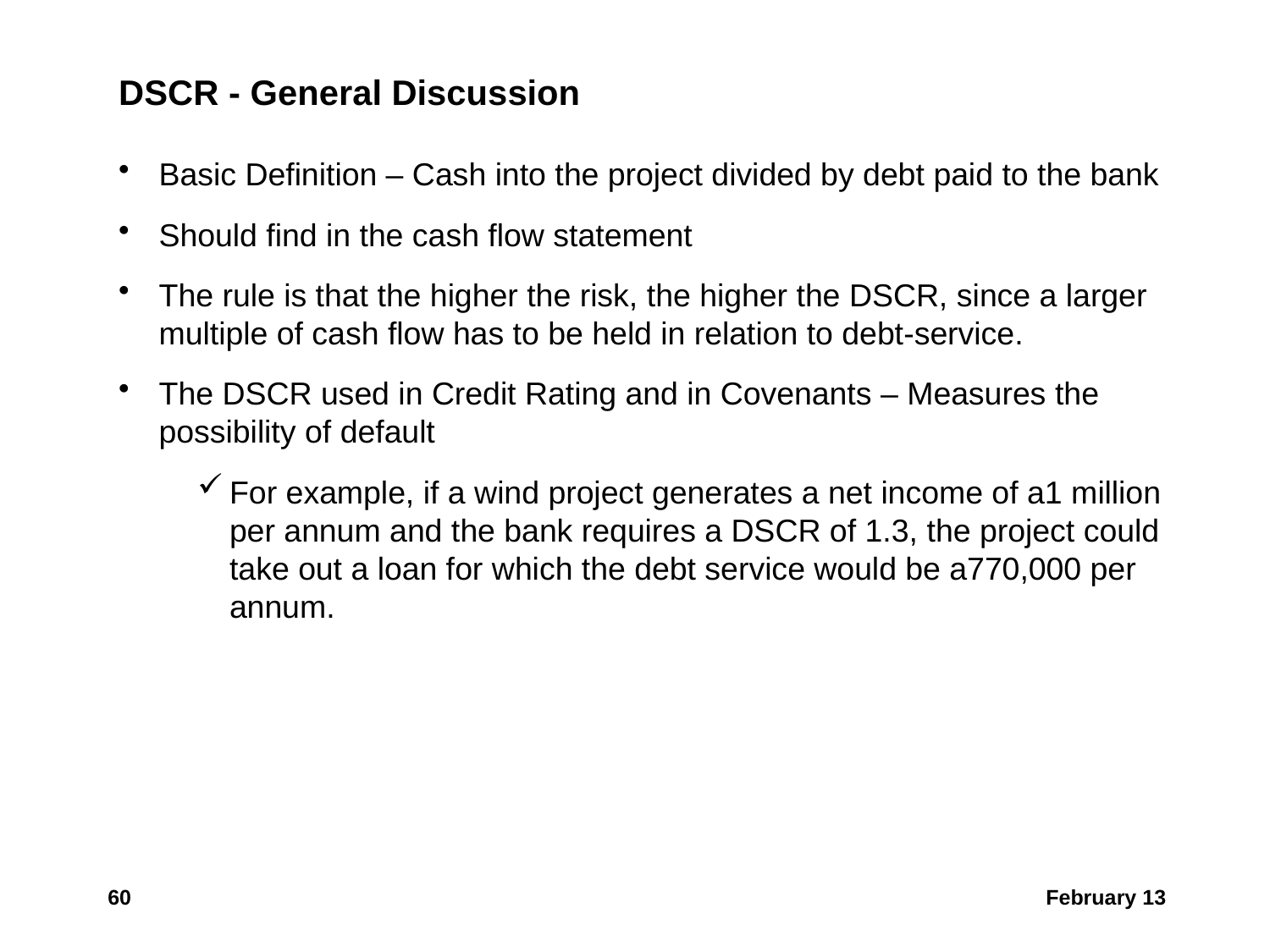

# DSCR - General Discussion
Basic Definition – Cash into the project divided by debt paid to the bank
Should find in the cash flow statement
The rule is that the higher the risk, the higher the DSCR, since a larger multiple of cash flow has to be held in relation to debt-service.
The DSCR used in Credit Rating and in Covenants – Measures the possibility of default
For example, if a wind project generates a net income of a1 million per annum and the bank requires a DSCR of 1.3, the project could take out a loan for which the debt service would be a770,000 per annum.